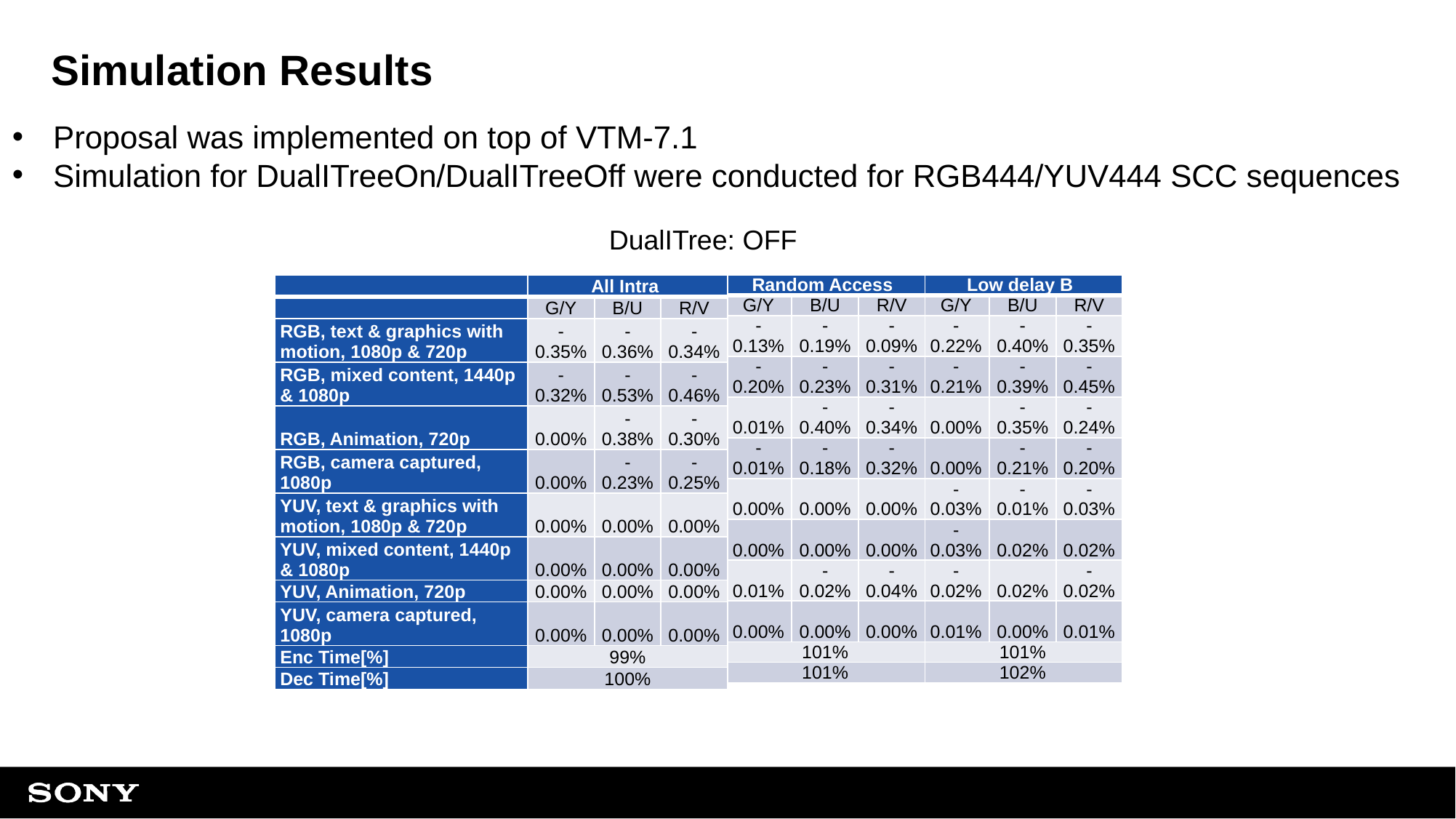

# Simulation Results
Proposal was implemented on top of VTM-7.1
Simulation for DualITreeOn/DualITreeOff were conducted for RGB444/YUV444 SCC sequences
DualITree: OFF
|  | All Intra |  |  |
| --- | --- | --- | --- |
|  | G/Y | B/U | R/V |
| RGB, text & graphics with motion, 1080p & 720p | -0.35% | -0.36% | -0.34% |
| RGB, mixed content, 1440p & 1080p | -0.32% | -0.53% | -0.46% |
| RGB, Animation, 720p | 0.00% | -0.38% | -0.30% |
| RGB, camera captured, 1080p | 0.00% | -0.23% | -0.25% |
| YUV, text & graphics with motion, 1080p & 720p | 0.00% | 0.00% | 0.00% |
| YUV, mixed content, 1440p & 1080p | 0.00% | 0.00% | 0.00% |
| YUV, Animation, 720p | 0.00% | 0.00% | 0.00% |
| YUV, camera captured, 1080p | 0.00% | 0.00% | 0.00% |
| Enc Time[%] | 99% |  |  |
| Dec Time[%] | 100% |  |  |
|  | Random Access |  |  |
| --- | --- | --- | --- |
|  | G/Y | B/U | R/V |
| RGB, text & graphics with motion, 1080p & 720p | -0.13% | -0.19% | -0.09% |
| RGB, mixed content, 1440p & 1080p | -0.20% | -0.23% | -0.31% |
| RGB, Animation, 720p | 0.01% | -0.40% | -0.34% |
| RGB, camera captured, 1080p | -0.01% | -0.18% | -0.32% |
| YUV, text & graphics with motion, 1080p & 720p | 0.00% | 0.00% | 0.00% |
| YUV, mixed content, 1440p & 1080p | 0.00% | 0.00% | 0.00% |
| YUV, Animation, 720p | 0.01% | -0.02% | -0.04% |
| YUV, camera captured, 1080p | 0.00% | 0.00% | 0.00% |
| Enc Time[%] | 101% |  |  |
| Dec Time[%] | 101% |  |  |
|  | Low delay B |  |  |
| --- | --- | --- | --- |
|  | G/Y | B/U | R/V |
| RGB, text & graphics with motion, 1080p & 720p | -0.22% | -0.40% | -0.35% |
| RGB, mixed content, 1440p & 1080p | -0.21% | -0.39% | -0.45% |
| RGB, Animation, 720p | 0.00% | -0.35% | -0.24% |
| RGB, camera captured, 1080p | 0.00% | -0.21% | -0.20% |
| YUV, text & graphics with motion, 1080p & 720p | -0.03% | -0.01% | -0.03% |
| YUV, mixed content, 1440p & 1080p | -0.03% | 0.02% | 0.02% |
| YUV, Animation, 720p | -0.02% | 0.02% | -0.02% |
| YUV, camera captured, 1080p | 0.01% | 0.00% | 0.01% |
| Enc Time[%] | 101% |  |  |
| Dec Time[%] | 102% |  |  |